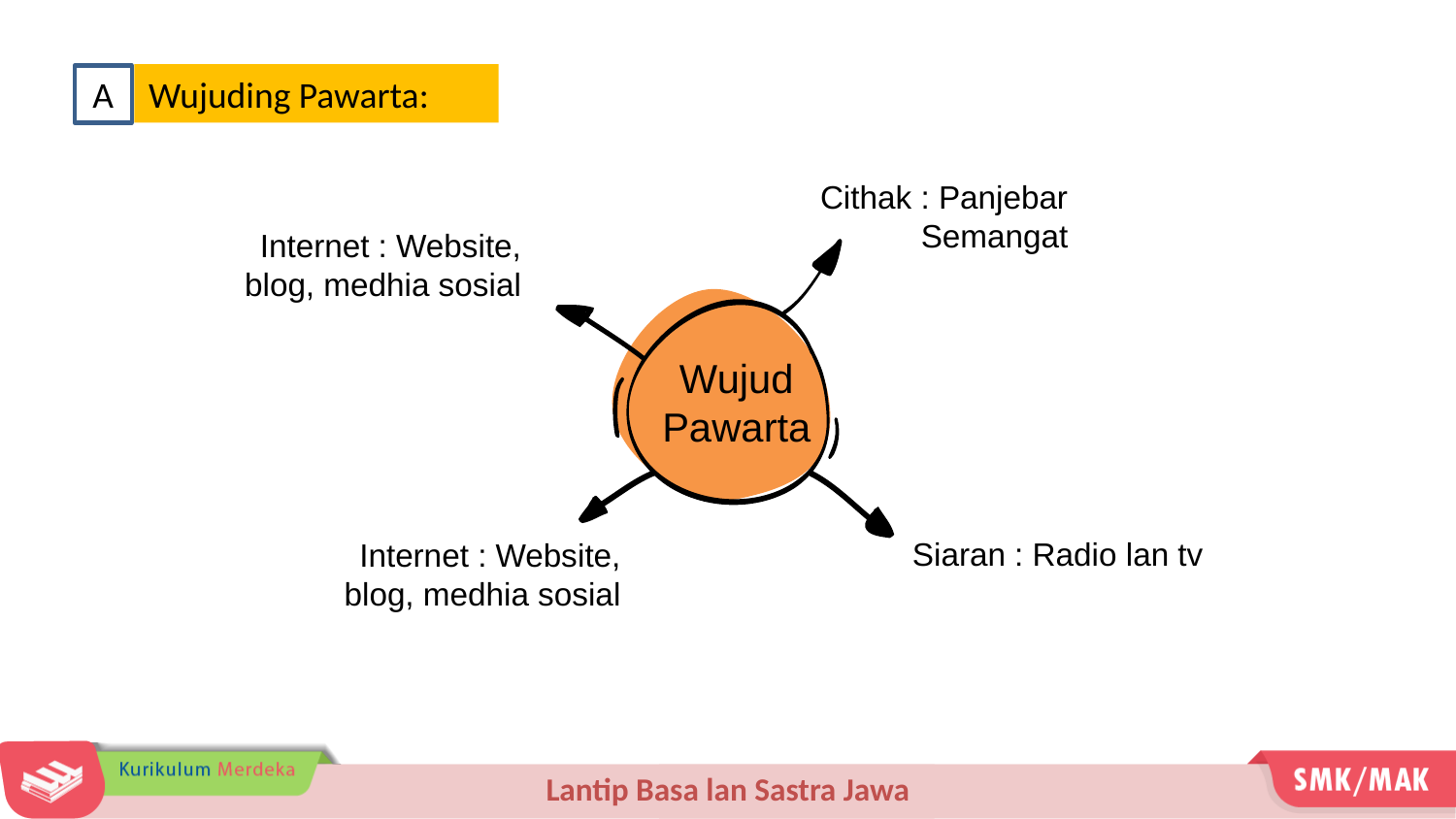

Wujuding Pawarta:
A
Cithak : Panjebar Semangat
Internet : Website, blog, medhia sosial

Wujud Pawarta
Siaran : Radio lan tv
Internet : Website, blog, medhia sosial